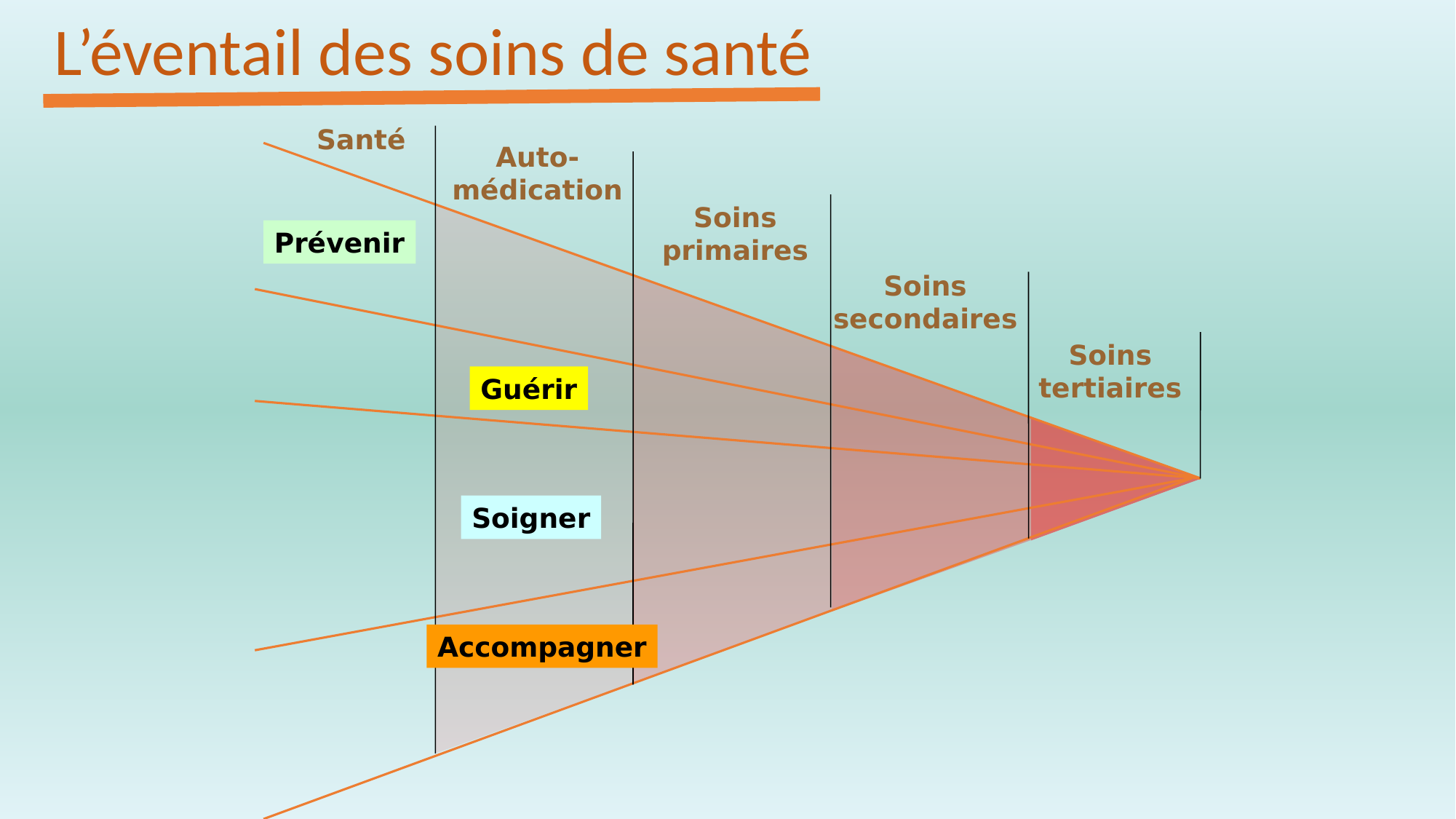

# L’éventail des soins de santé

Santé

Auto-
médication

Soins
primaires

Prévenir
Soins
secondaires

Soins
tertiaires

Guérir

Soigner
Accompagner